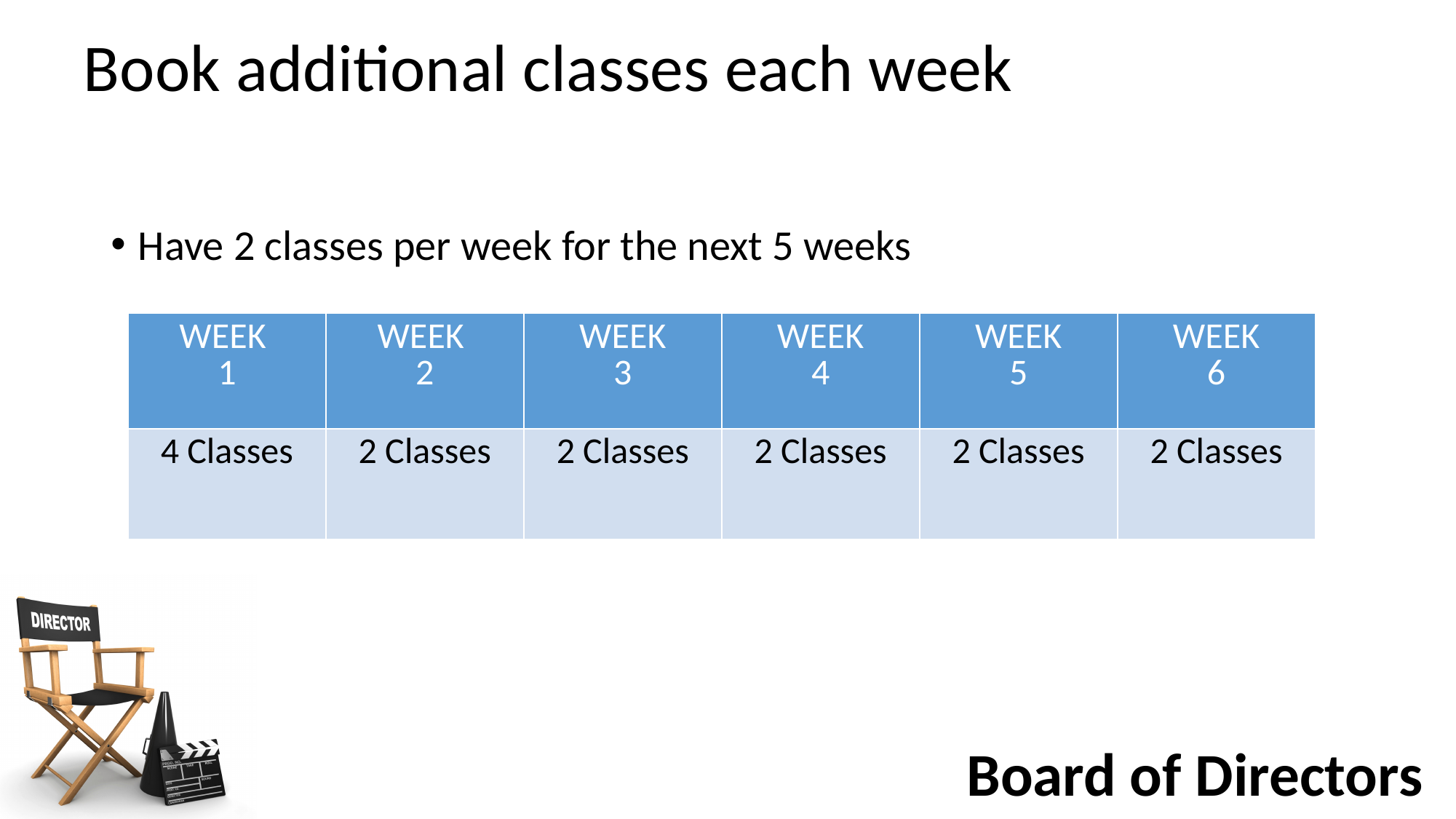

# Book additional classes each week
Have 2 classes per week for the next 5 weeks

| WEEK 1 | WEEK 2 | WEEK 3 | WEEK 4 | WEEK 5 | WEEK 6 |
| --- | --- | --- | --- | --- | --- |
| 4 Classes | 2 Classes | 2 Classes | 2 Classes | 2 Classes | 2 Classes |